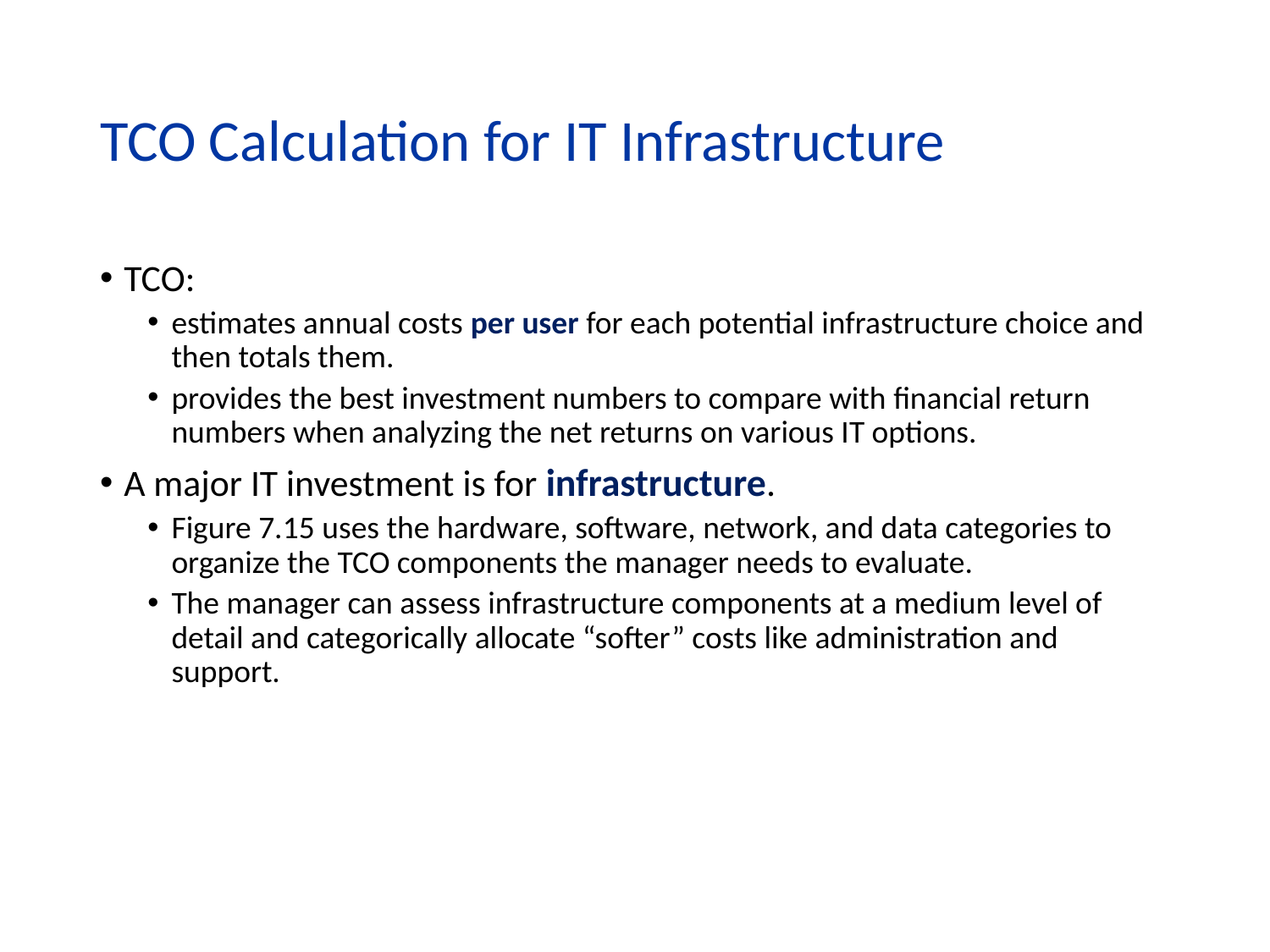

# TCO Calculation for IT Infrastructure
TCO:
estimates annual costs per user for each potential infrastructure choice and then totals them.
provides the best investment numbers to compare with financial return numbers when analyzing the net returns on various IT options.
A major IT investment is for infrastructure.
Figure 7.15 uses the hardware, software, network, and data categories to organize the TCO components the manager needs to evaluate.
The manager can assess infrastructure components at a medium level of detail and categorically allocate “softer” costs like administration and support.